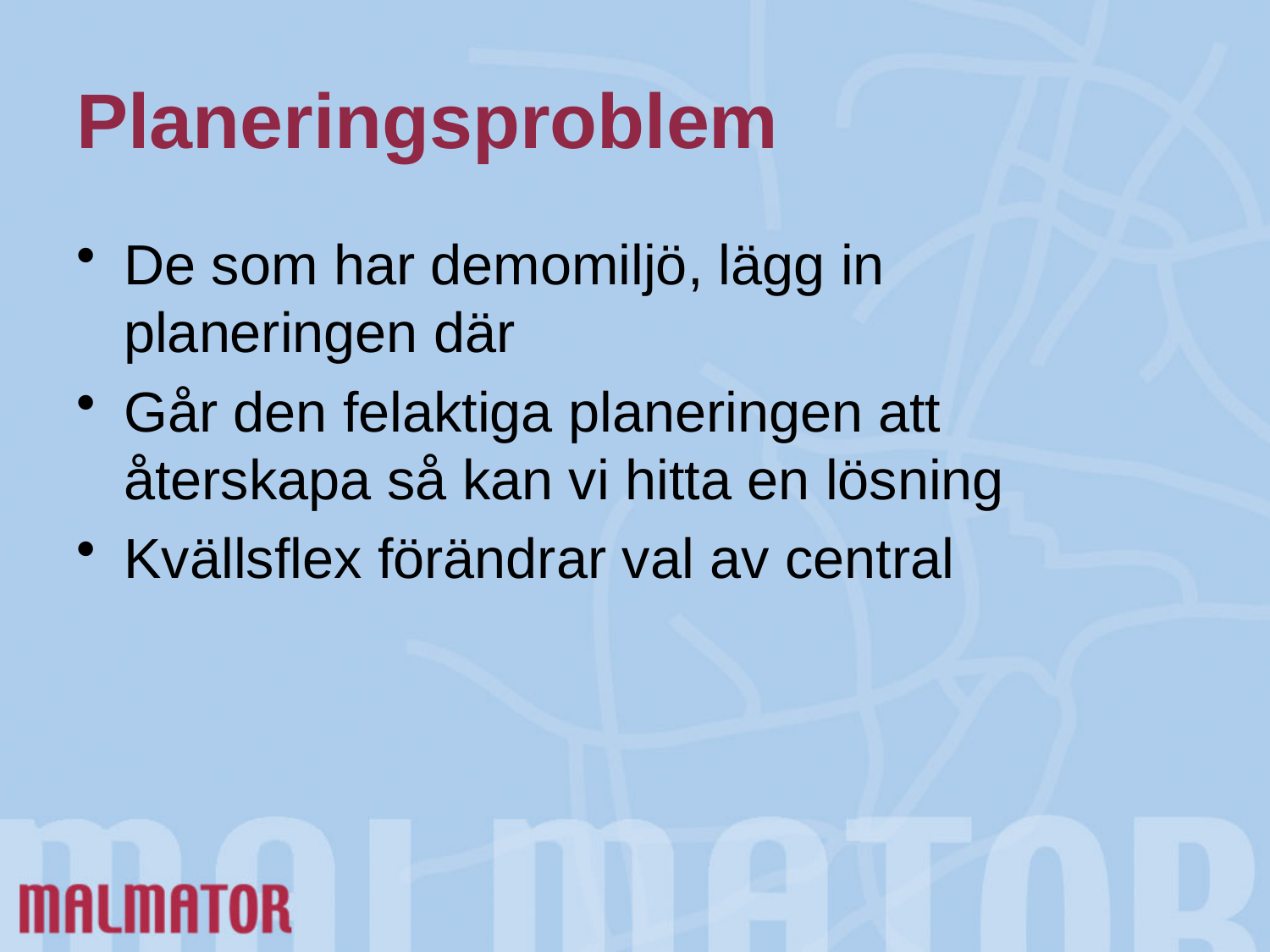

# Planeringsproblem
De som har demomiljö, lägg in planeringen där
Går den felaktiga planeringen att återskapa så kan vi hitta en lösning
Kvällsflex förändrar val av central